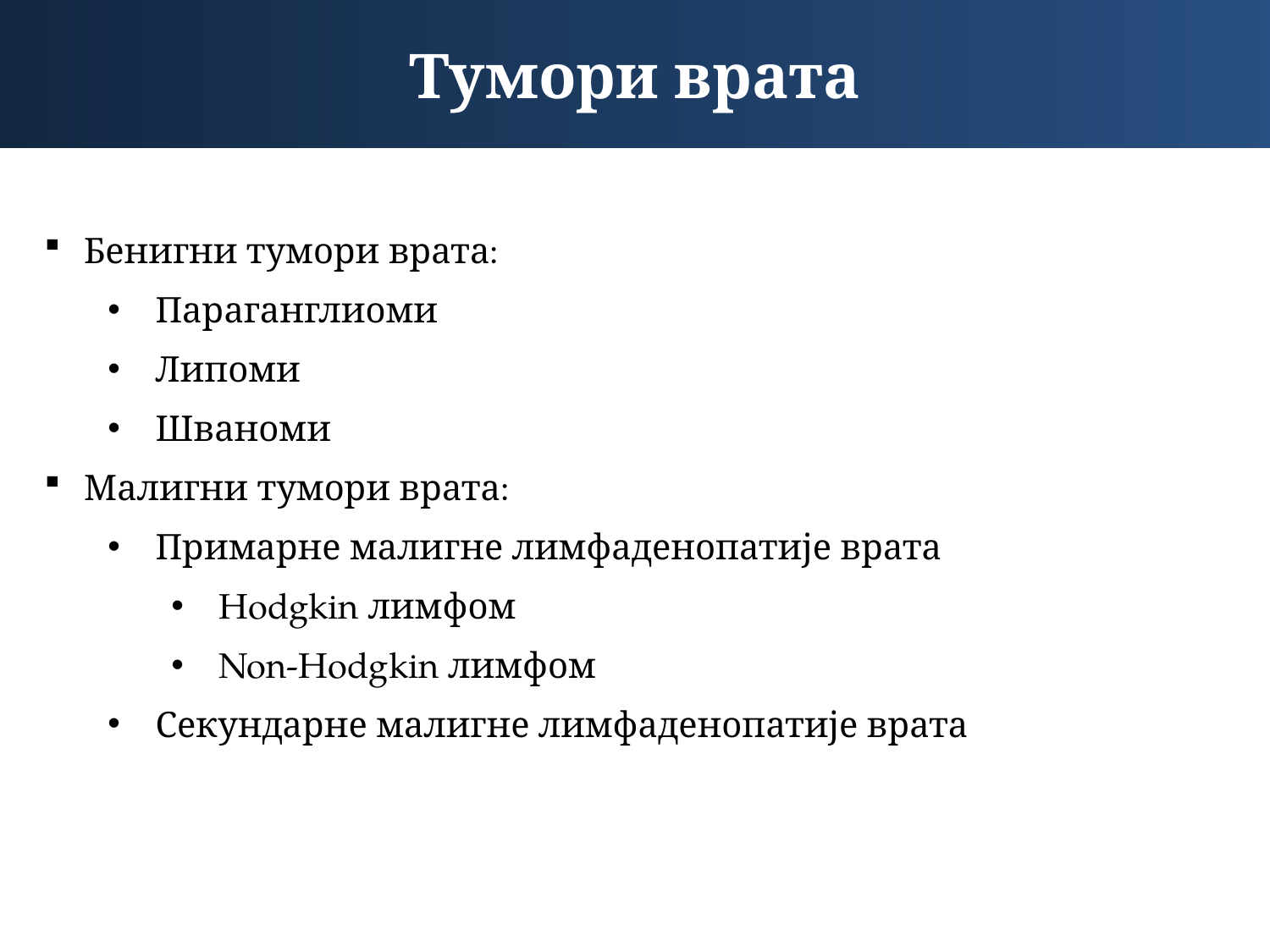

Тумори врата

Бенигни тумори врата:

Параганглиоми

Липоми

Шваноми

Малигни тумори врата:

Примарне малигне лимфаденопатије врата

Hodgkin лимфом

Non-Hodgkin лимфом

Секундарне малигне лимфаденопатије врата